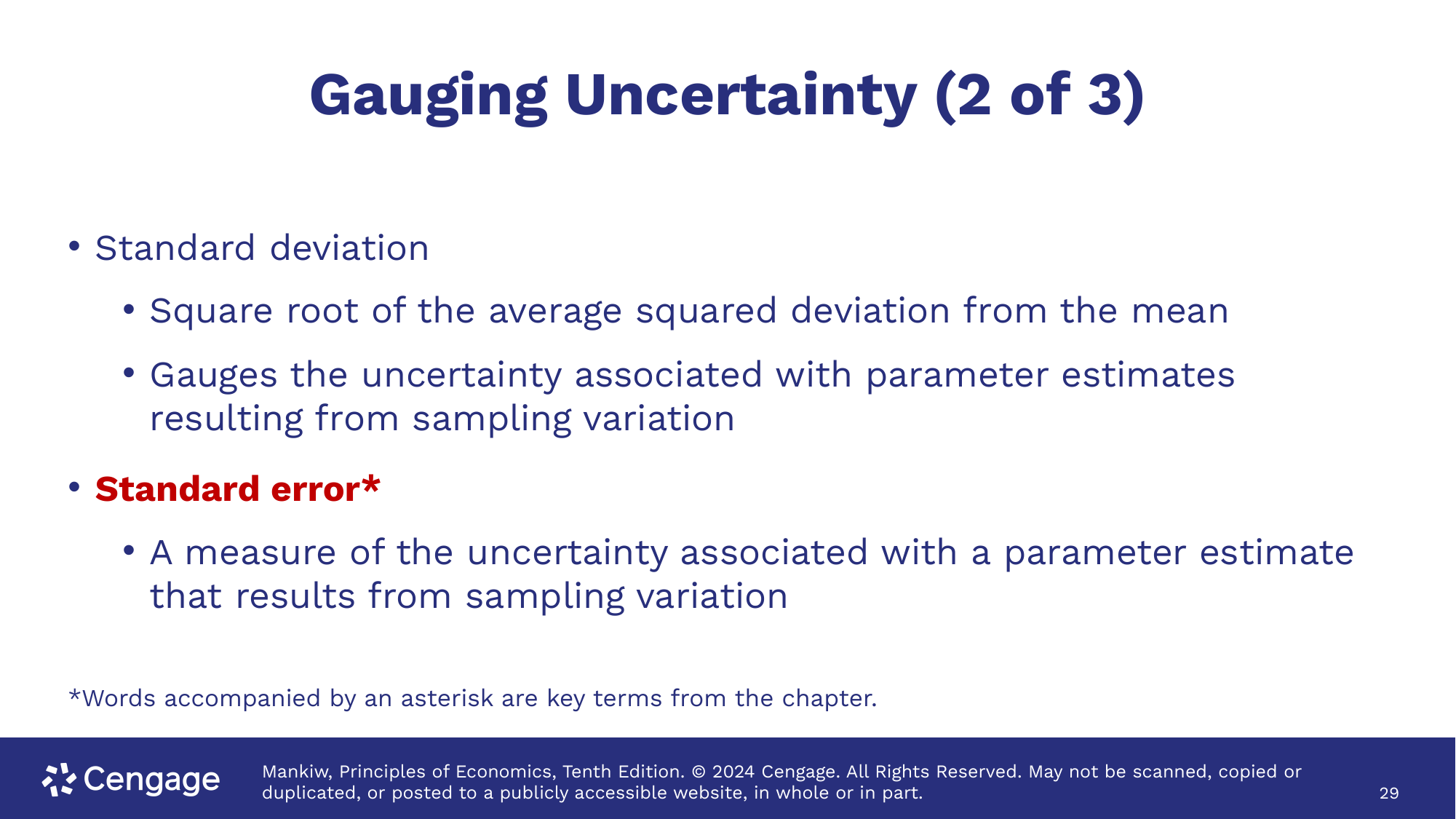

# Gauging Uncertainty (2 of 3)
Standard deviation
Square root of the average squared deviation from the mean
Gauges the uncertainty associated with parameter estimates resulting from sampling variation
Standard error*
A measure of the uncertainty associated with a parameter estimate that results from sampling variation

*Words accompanied by an asterisk are key terms from the chapter.